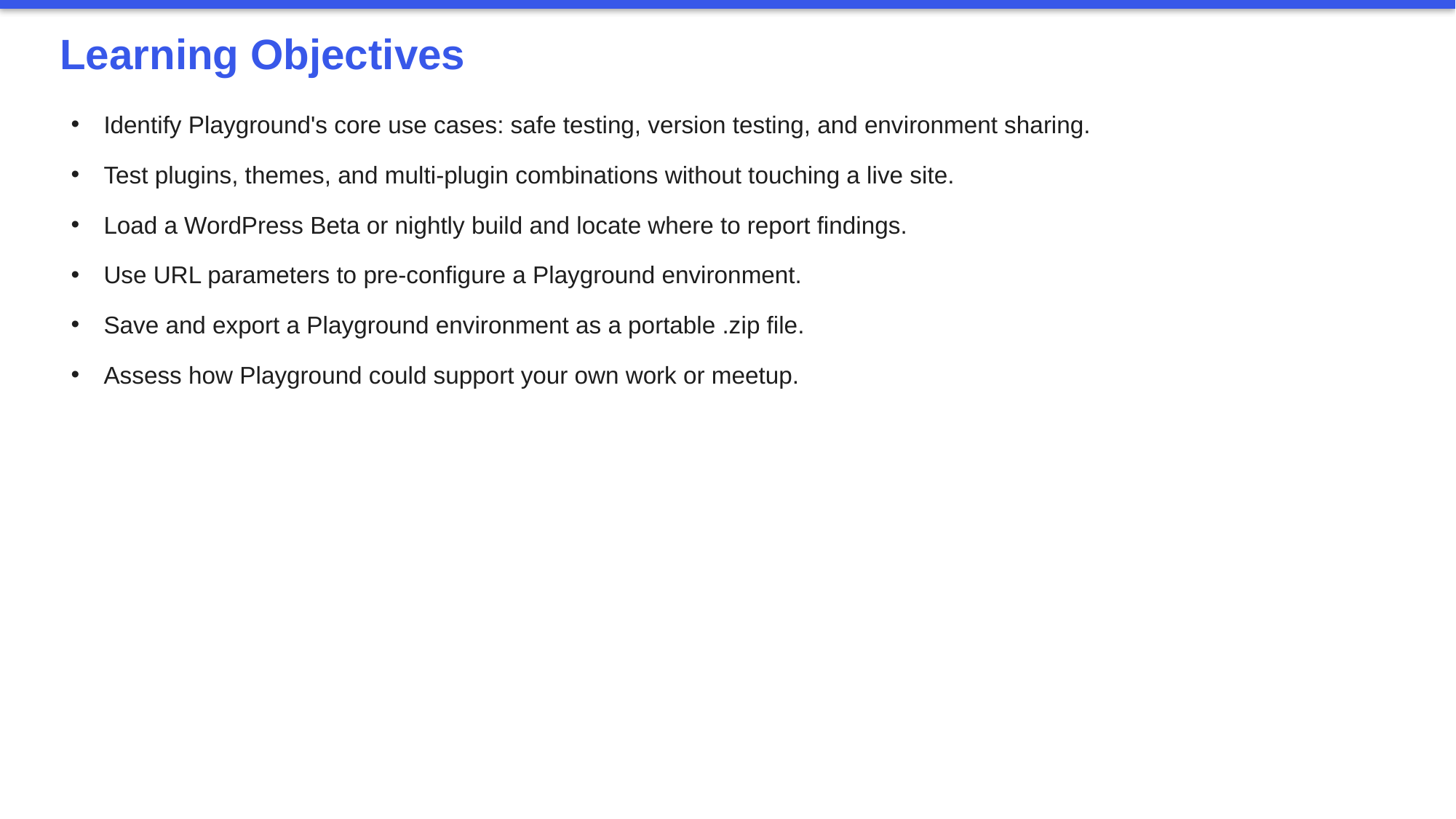

Learning Objectives
Identify Playground's core use cases: safe testing, version testing, and environment sharing.
Test plugins, themes, and multi-plugin combinations without touching a live site.
Load a WordPress Beta or nightly build and locate where to report findings.
Use URL parameters to pre-configure a Playground environment.
Save and export a Playground environment as a portable .zip file.
Assess how Playground could support your own work or meetup.